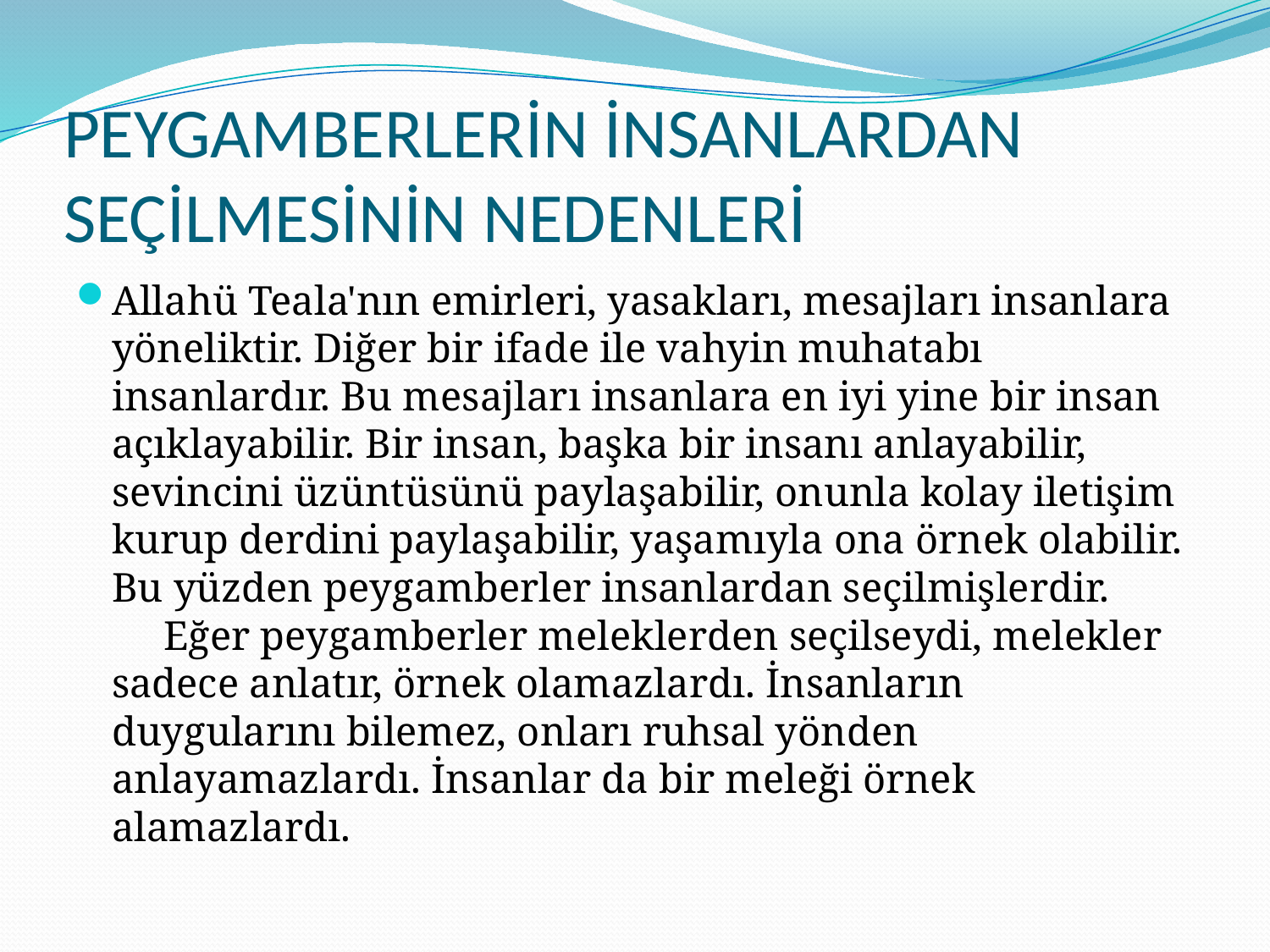

# PEYGAMBERLERİN İNSANLARDAN SEÇİLMESİNİN NEDENLERİ
Allahü Teala'nın emirleri, yasakları, mesajları insanlara yöneliktir. Diğer bir ifade ile vahyin muhatabı insanlardır. Bu mesajları insanlara en iyi yine bir insan açıklayabilir. Bir insan, başka bir insanı anlayabilir, sevincini üzüntüsünü paylaşabilir, onunla kolay iletişim kurup derdini paylaşabilir, yaşamıyla ona örnek olabilir. Bu yüzden peygamberler insanlardan seçilmişlerdir.
     Eğer peygamberler meleklerden seçilseydi, melekler sadece anlatır, örnek olamazlardı. İnsanların duygularını bilemez, onları ruhsal yönden anlayamazlardı. İnsanlar da bir meleği örnek alamazlardı.